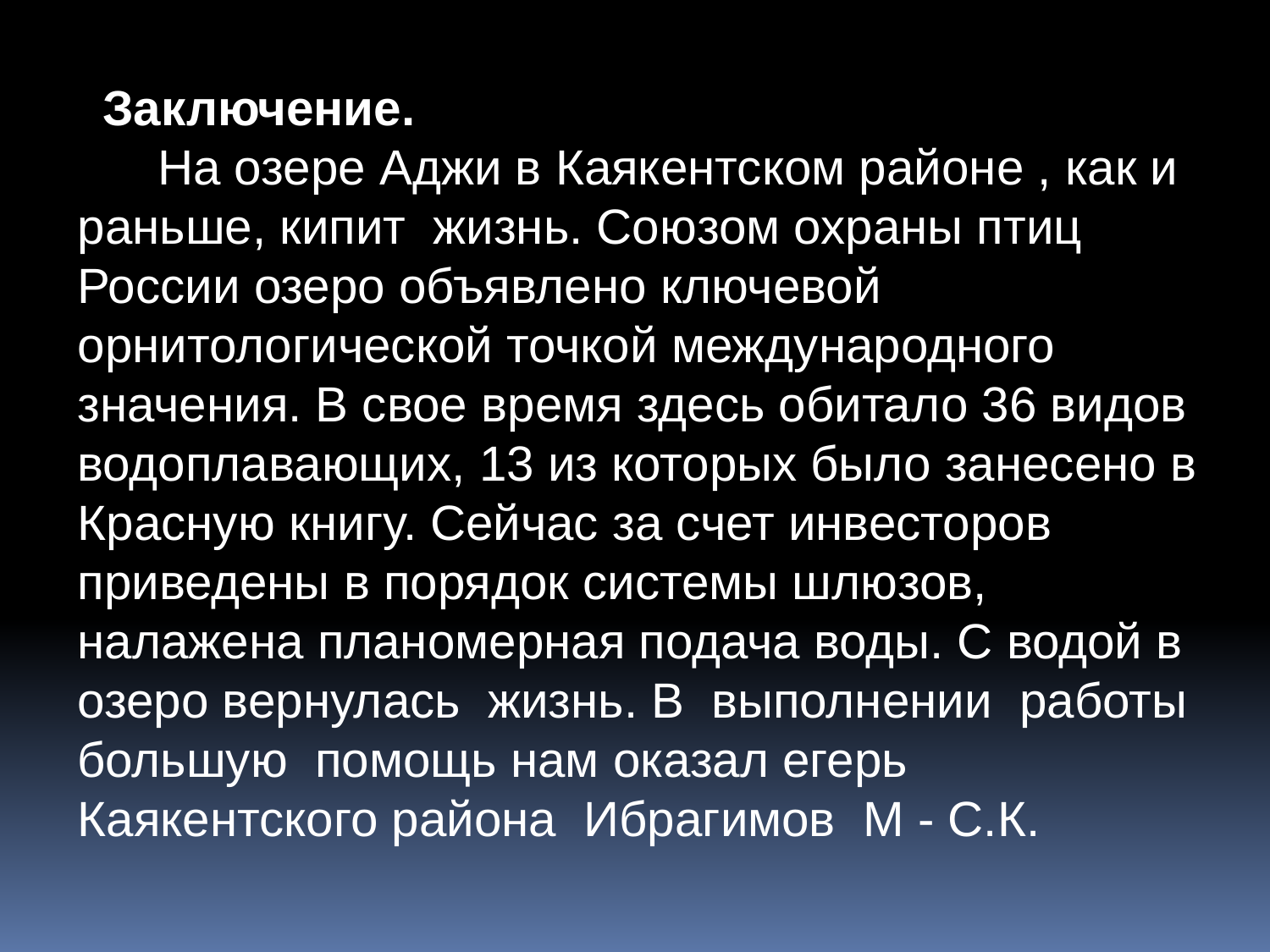

Заключение.
    На озере Аджи в Каякентском районе , как и раньше, кипит  жизнь. Союзом охраны птиц России озеро объявлено ключевой орнитологической точкой международного значения. В свое время здесь обитало 36 видов водоплавающих, 13 из которых было занесено в Красную книгу. Сейчас за счет инвесторов приведены в порядок системы шлюзов, налажена планомерная подача воды. С водой в озеро вернулась  жизнь. В  выполнении  работы  большую  помощь нам оказал егерь  Каякентского района  Ибрагимов  М - С.К.